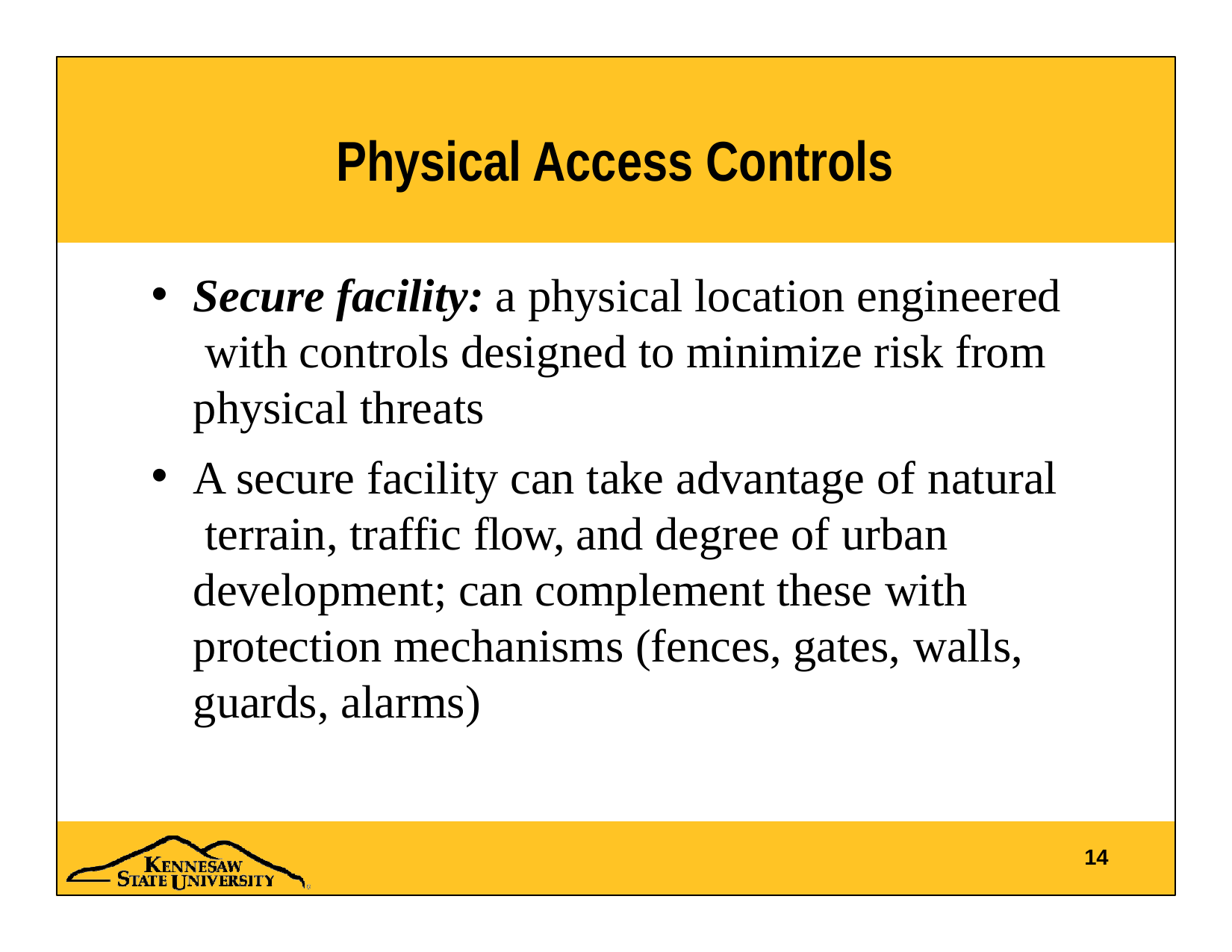

# Physical Access Controls
Secure facility: a physical location engineered  with controls designed to minimize risk from  physical threats
A secure facility can take advantage of natural  terrain, traffic flow, and degree of urban  development; can complement these with  protection mechanisms (fences, gates, walls,  guards, alarms)

14